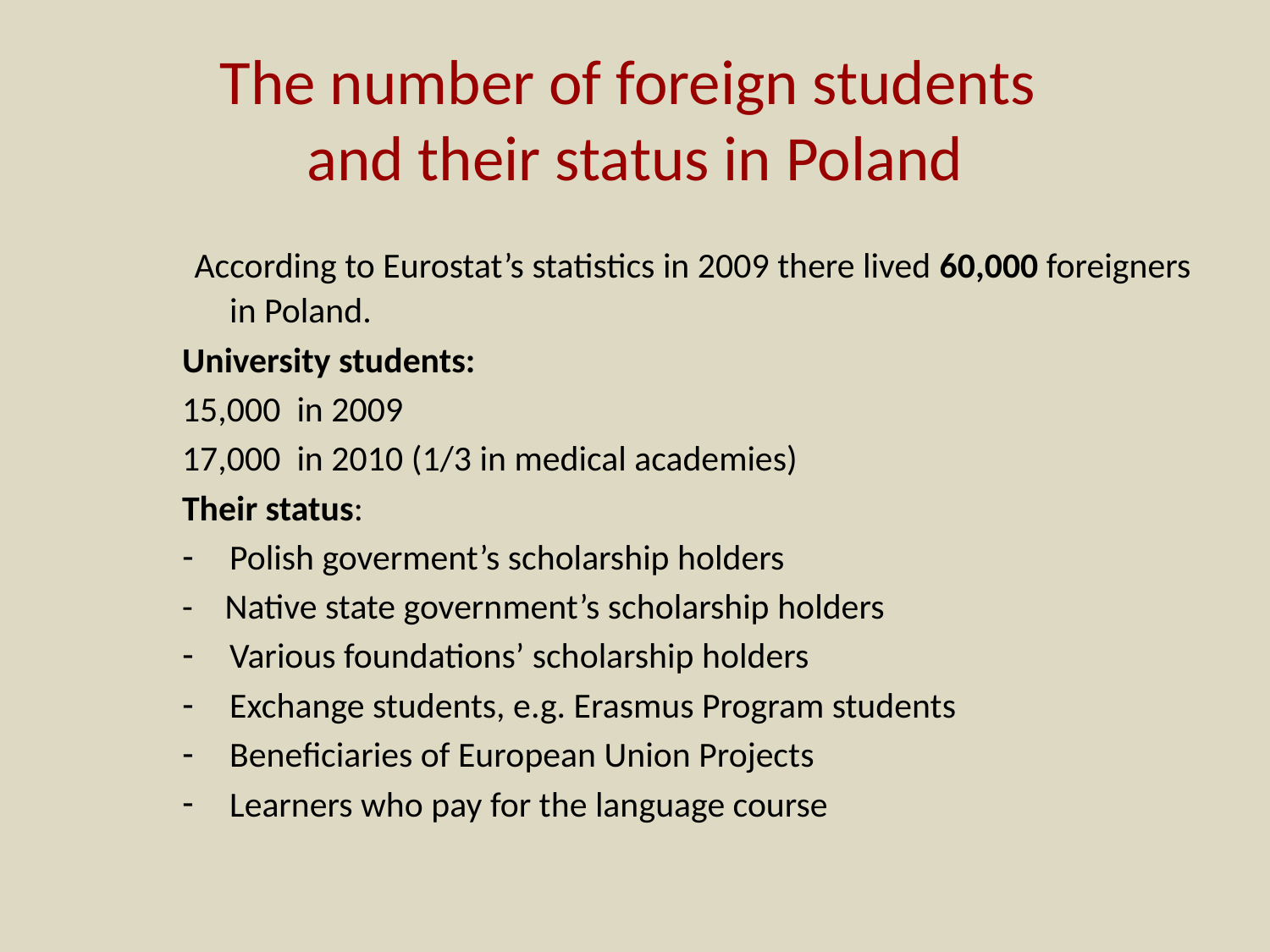

# The number of foreign students and their status in Poland
 According to Eurostat’s statistics in 2009 there lived 60,000 foreigners in Poland.
University students:
15,000  in 2009
17,000  in 2010 (1/3 in medical academies)
Their status:
Polish goverment’s scholarship holders
-    Native state government’s scholarship holders
Various foundations’ scholarship holders
Exchange students, e.g. Erasmus Program students
Beneficiaries of European Union Projects
Learners who pay for the language course